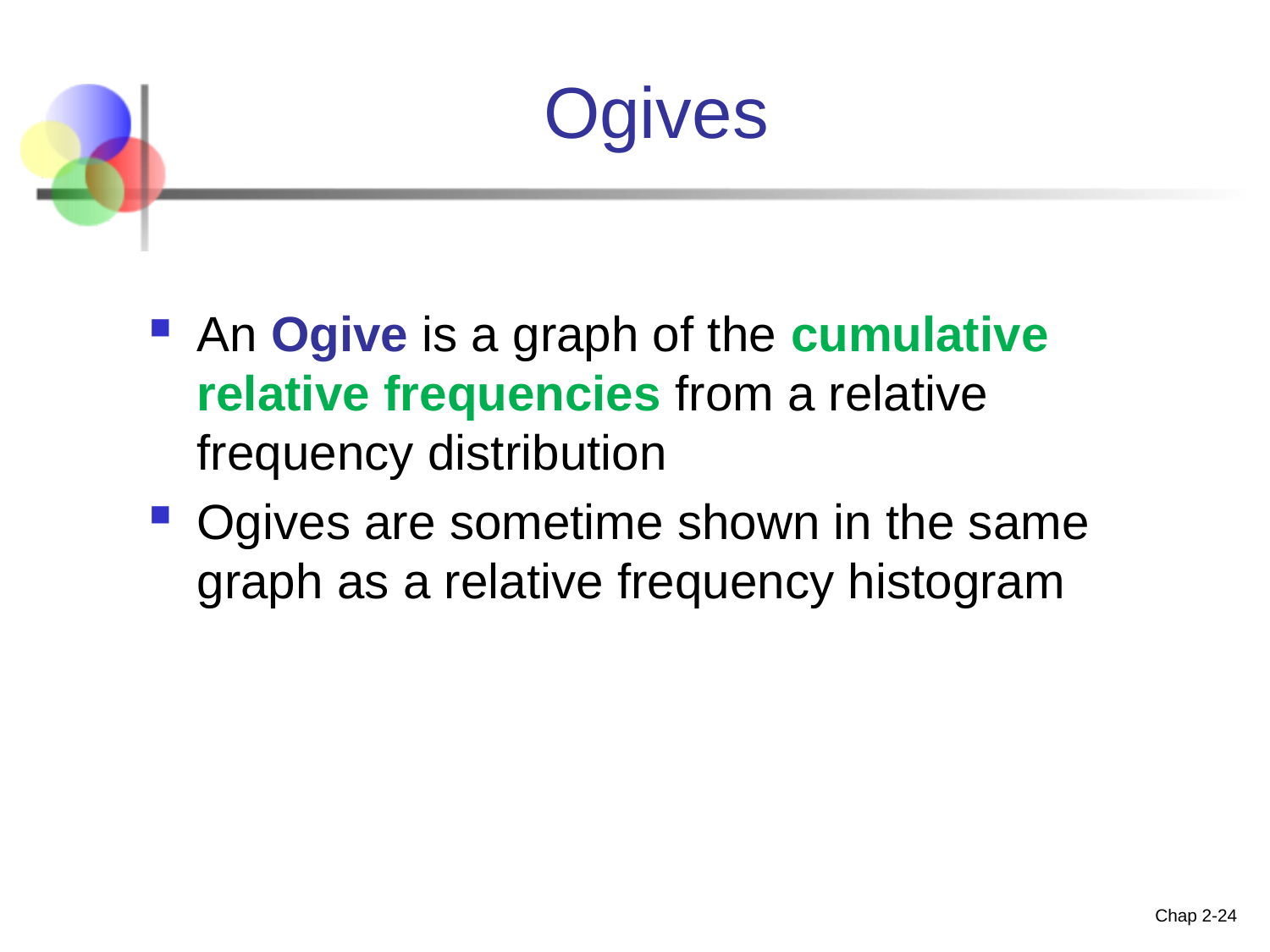

# Ogives
An Ogive is a graph of the cumulative relative frequencies from a relative frequency distribution
Ogives are sometime shown in the same graph as a relative frequency histogram
Chap 2-24